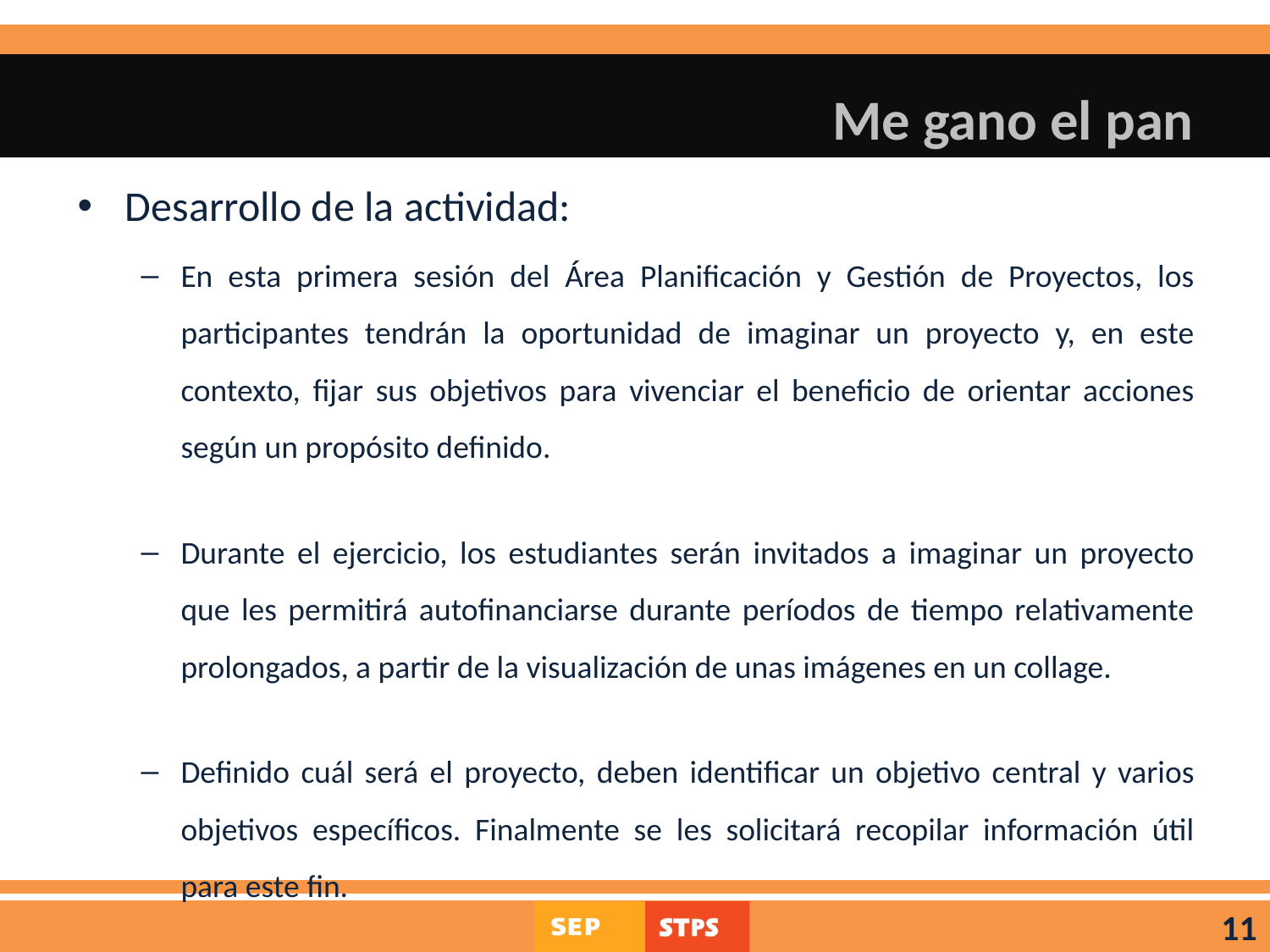

# Me gano el pan
Desarrollo de la actividad:
En esta primera sesión del Área Planificación y Gestión de Proyectos, los participantes tendrán la oportunidad de imaginar un proyecto y, en este contexto, fijar sus objetivos para vivenciar el beneficio de orientar acciones según un propósito definido.

Durante el ejercicio, los estudiantes serán invitados a imaginar un proyecto que les permitirá autofinanciarse durante períodos de tiempo relativamente prolongados, a partir de la visualización de unas imágenes en un collage.

Definido cuál será el proyecto, deben identificar un objetivo central y varios objetivos específicos. Finalmente se les solicitará recopilar información útil para este fin.
11